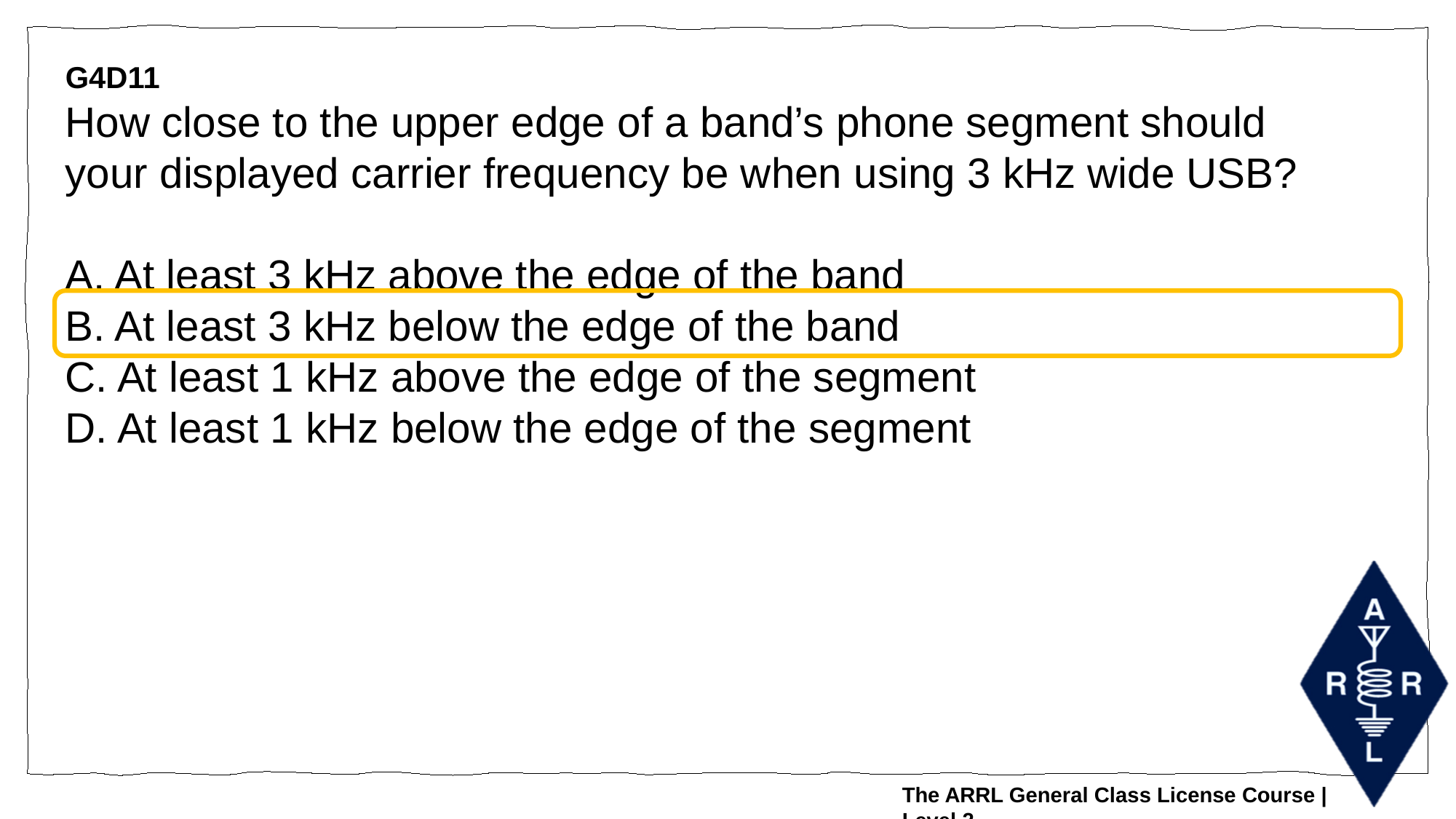

G4D11
How close to the upper edge of a band’s phone segment should your displayed carrier frequency be when using 3 kHz wide USB?

A. At least 3 kHz above the edge of the band
B. At least 3 kHz below the edge of the band
C. At least 1 kHz above the edge of the segment
D. At least 1 kHz below the edge of the segment